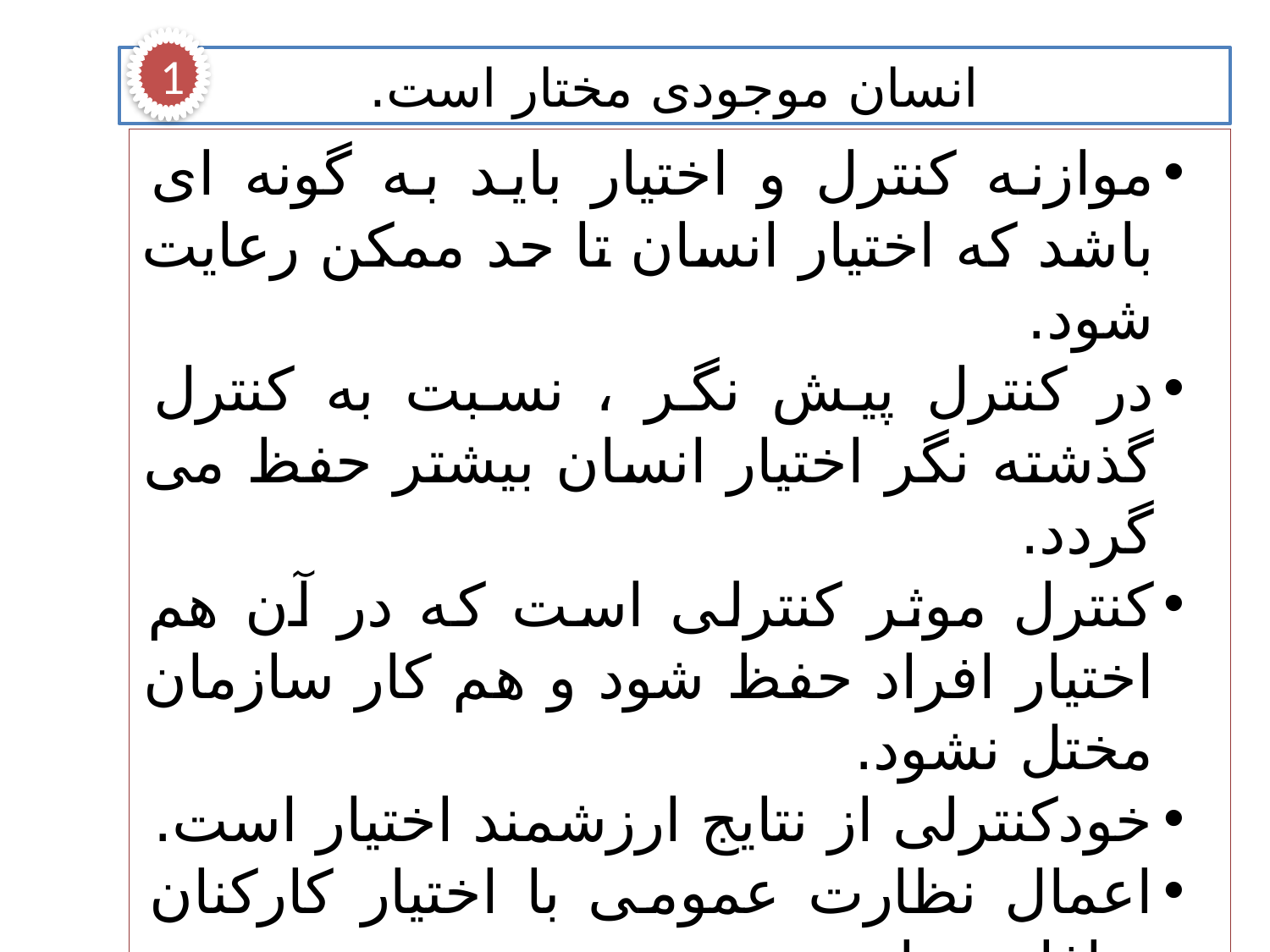

1
انسان موجودی مختار است.
موازنه کنترل و اختیار باید به گونه ای باشد که اختیار انسان تا حد ممکن رعایت شود.
در کنترل پیش نگر ، نسبت به کنترل گذشته نگر اختیار انسان بیشتر حفظ می گردد.
کنترل موثر کنترلی است که در آن هم اختیار افراد حفظ شود و هم کار سازمان مختل نشود.
خودکنترلی از نتایج ارزشمند اختیار است.
اعمال نظارت عمومی با اختیار کارکنان منافات ندارد.
مدیریت باید از توان و اختیار کارکنان برای نظارت و کنترل سازمان استفاده نماید.